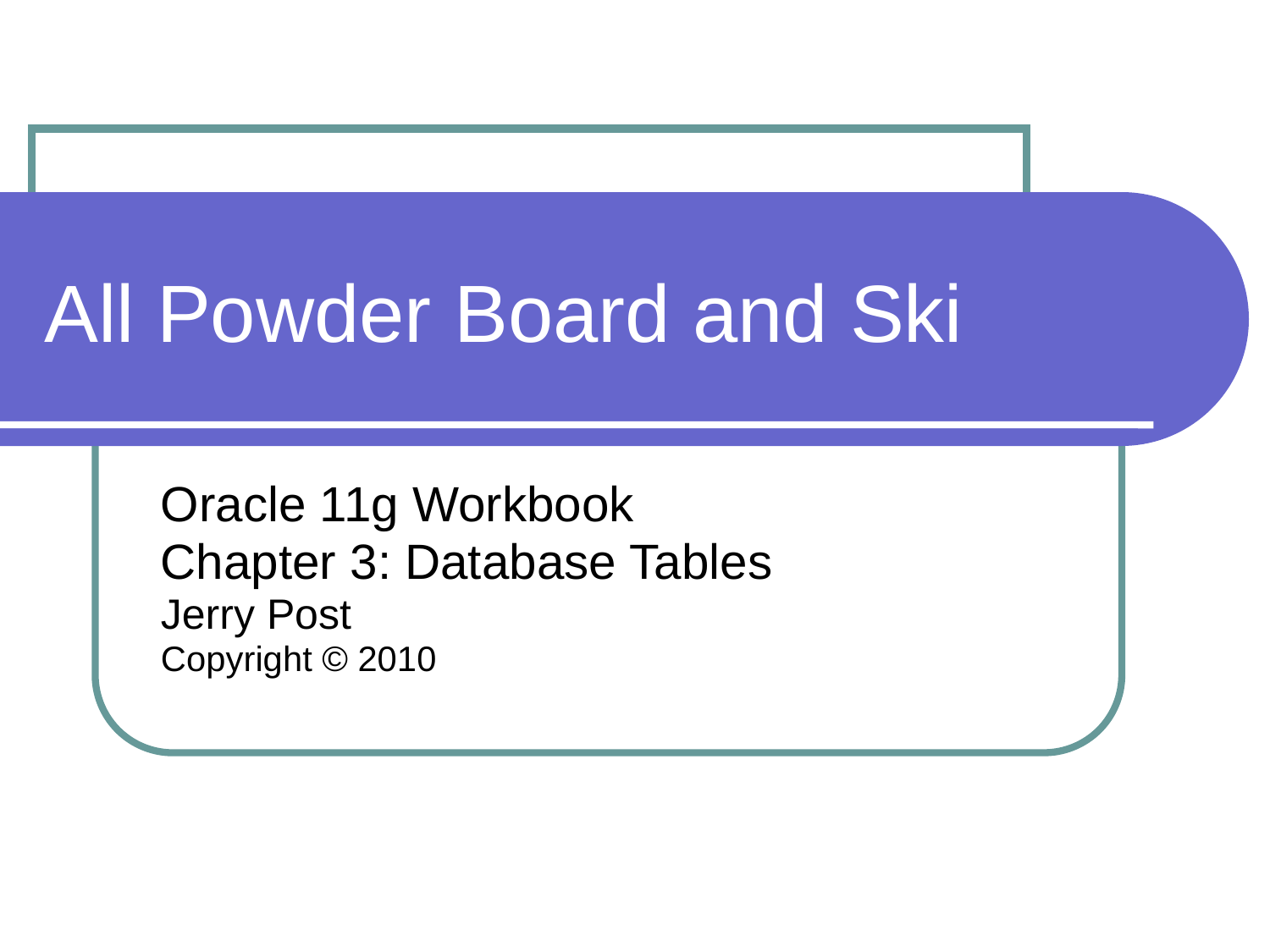

# All Powder Board and Ski
Oracle 11g Workbook
Chapter 3: Database Tables
Jerry Post
Copyright © 2010